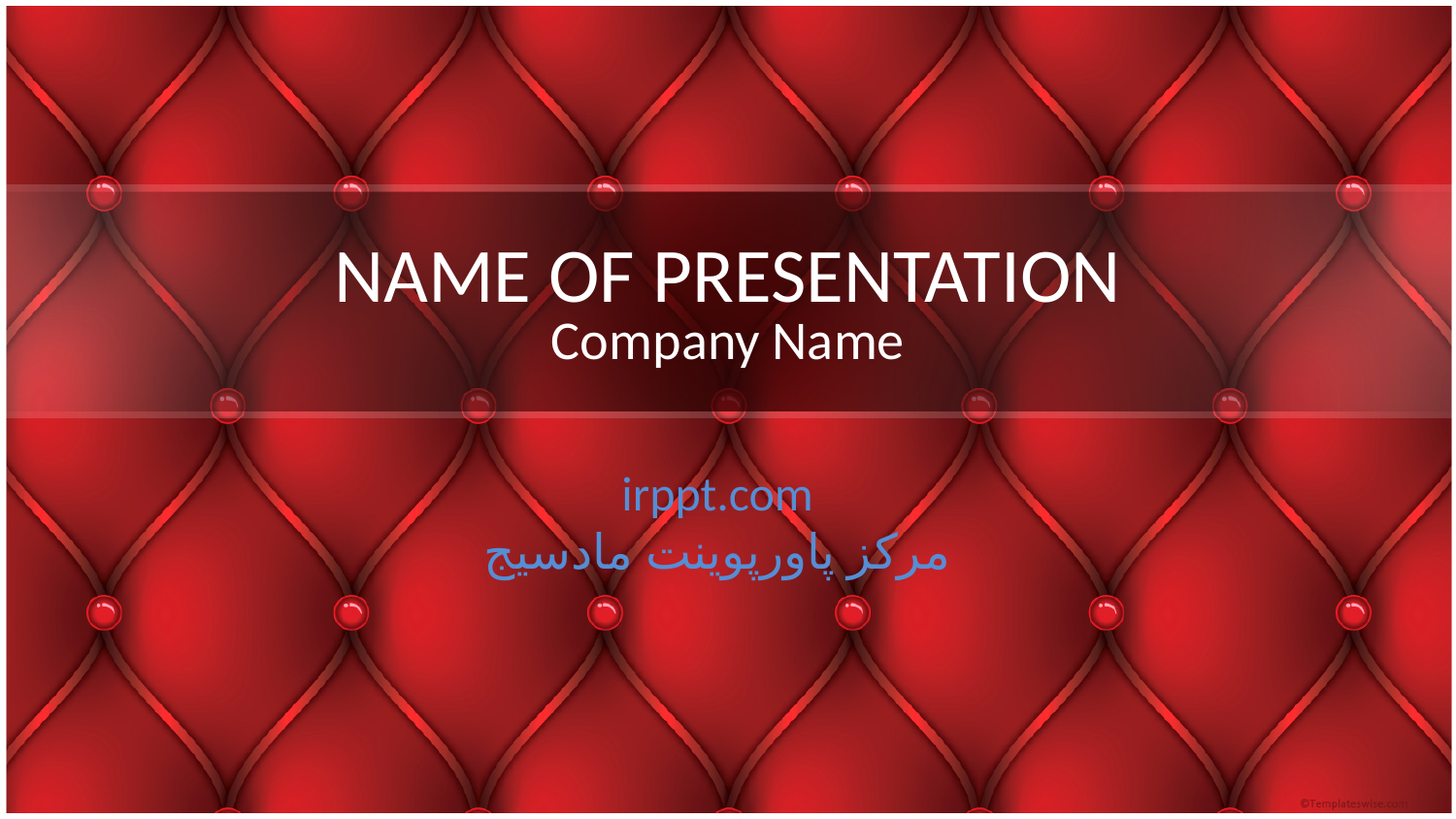

# NAME OF PRESENTATION
Company Name
irppt.com
مرکز پاورپوینت مادسیج